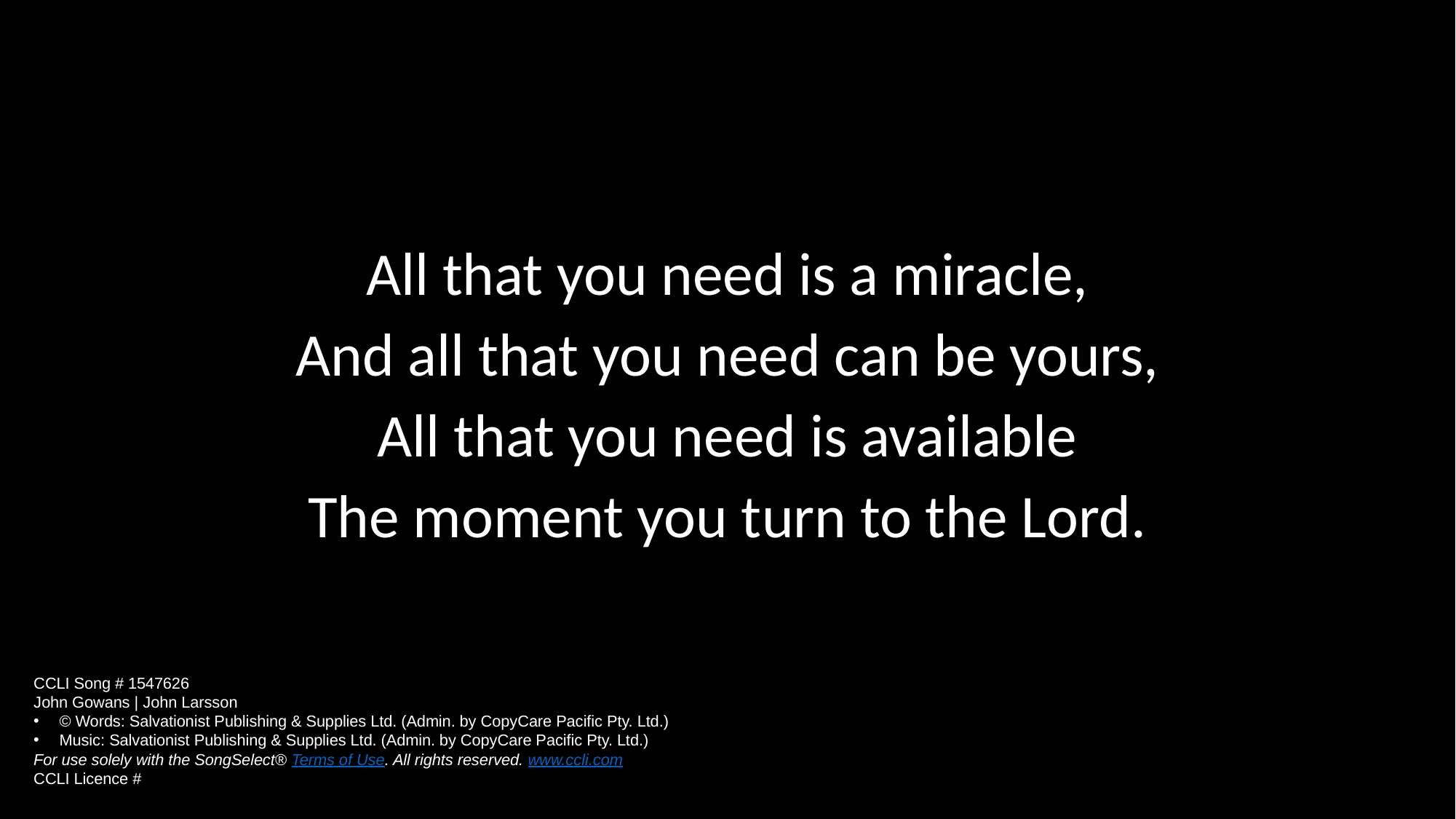

All that you need is a miracle,
And all that you need can be yours,
All that you need is available
The moment you turn to the Lord.
CCLI Song # 1547626
John Gowans | John Larsson
© Words: Salvationist Publishing & Supplies Ltd. (Admin. by CopyCare Pacific Pty. Ltd.)
Music: Salvationist Publishing & Supplies Ltd. (Admin. by CopyCare Pacific Pty. Ltd.)
For use solely with the SongSelect® Terms of Use. All rights reserved. www.ccli.com
CCLI Licence #